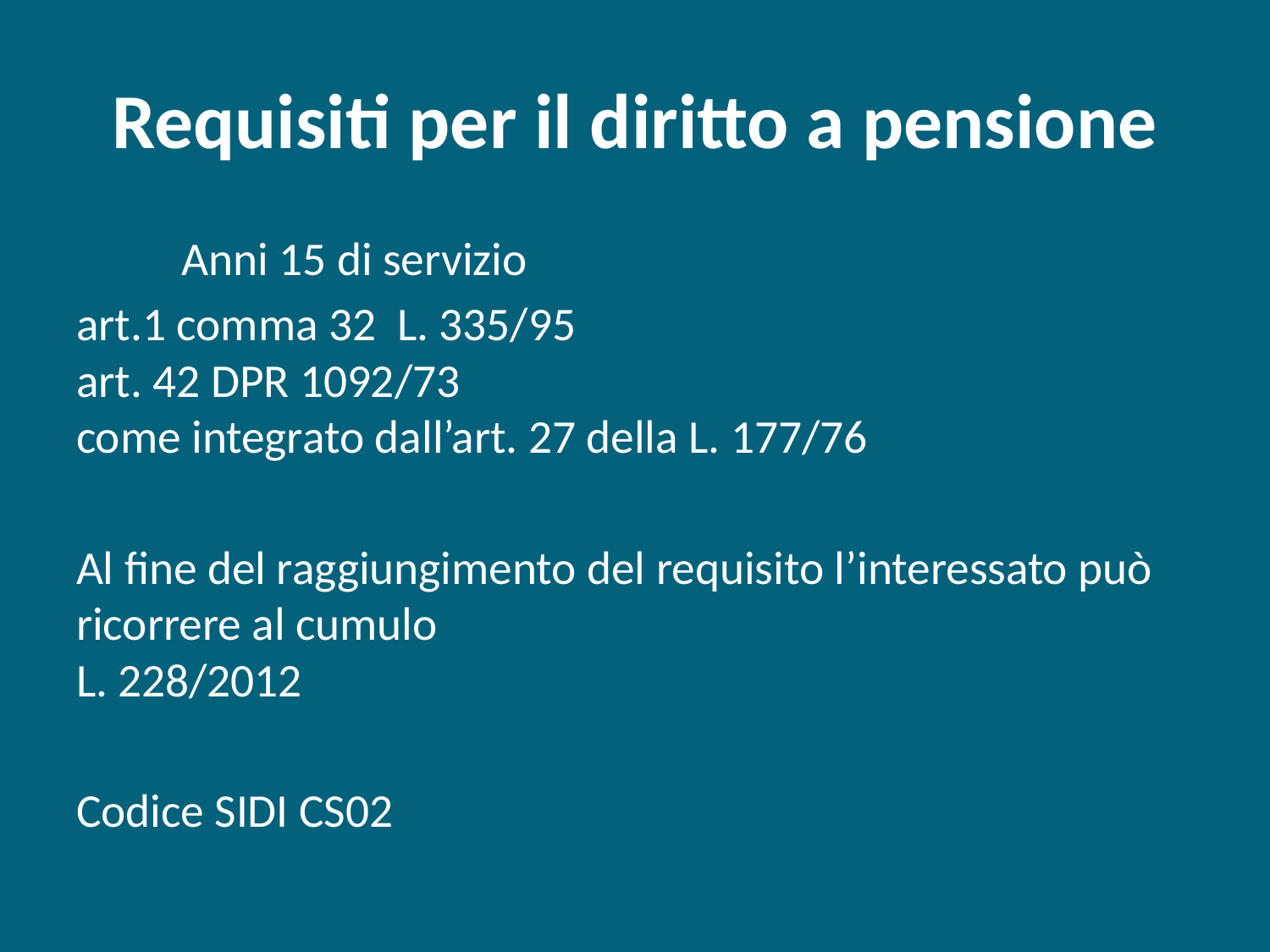

# Requisiti per il diritto a pensione
			Anni 15 di servizio
art.1 comma 32  L. 335/95
art. 42 DPR 1092/73
come integrato dall’art. 27 della L. 177/76

Al fine del raggiungimento del requisito l’interessato può ricorrere al cumulo
L. 228/2012

Codice SIDI CS02